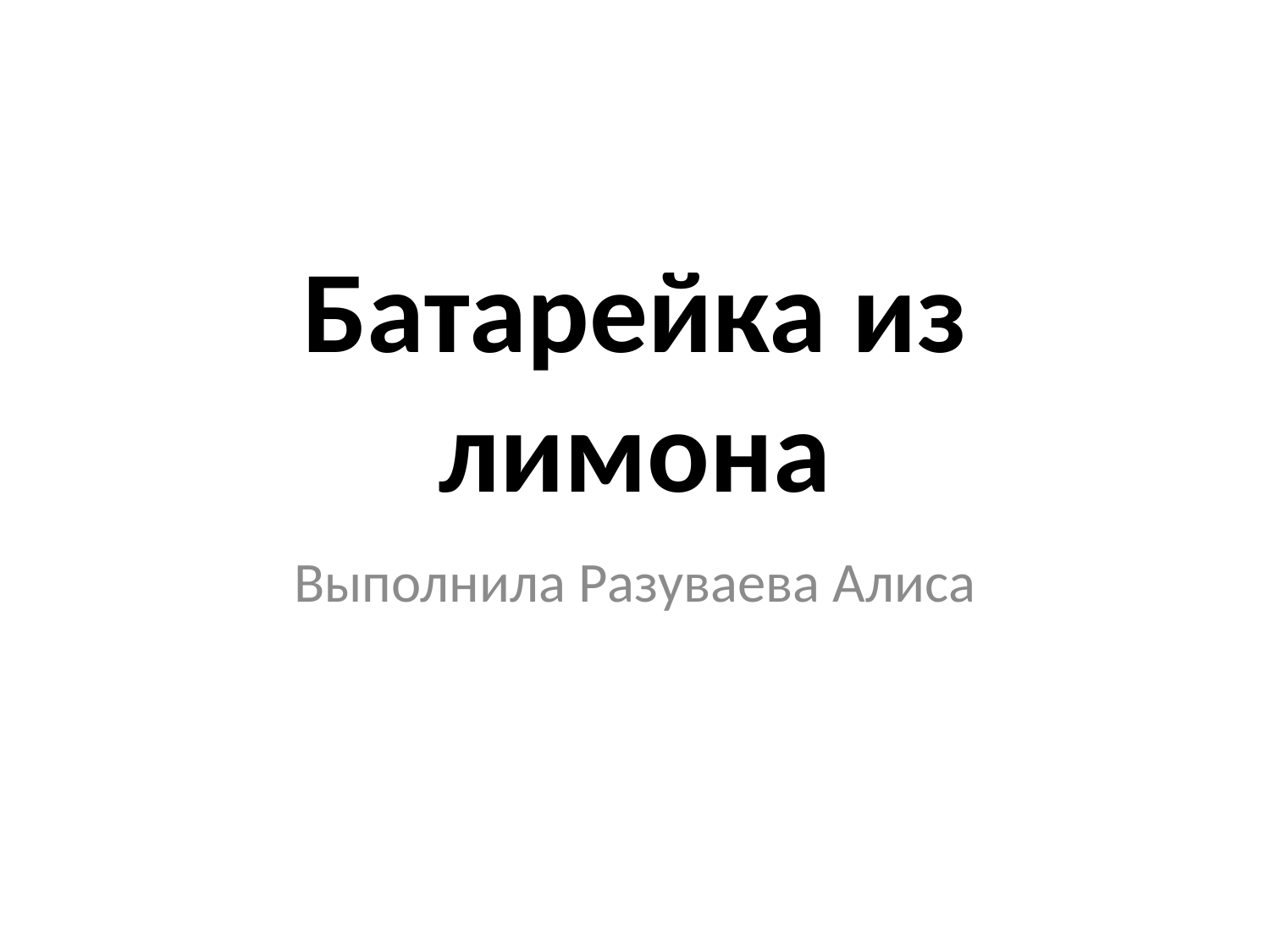

# Батарейка из лимона
Выполнила Разуваева Алиса